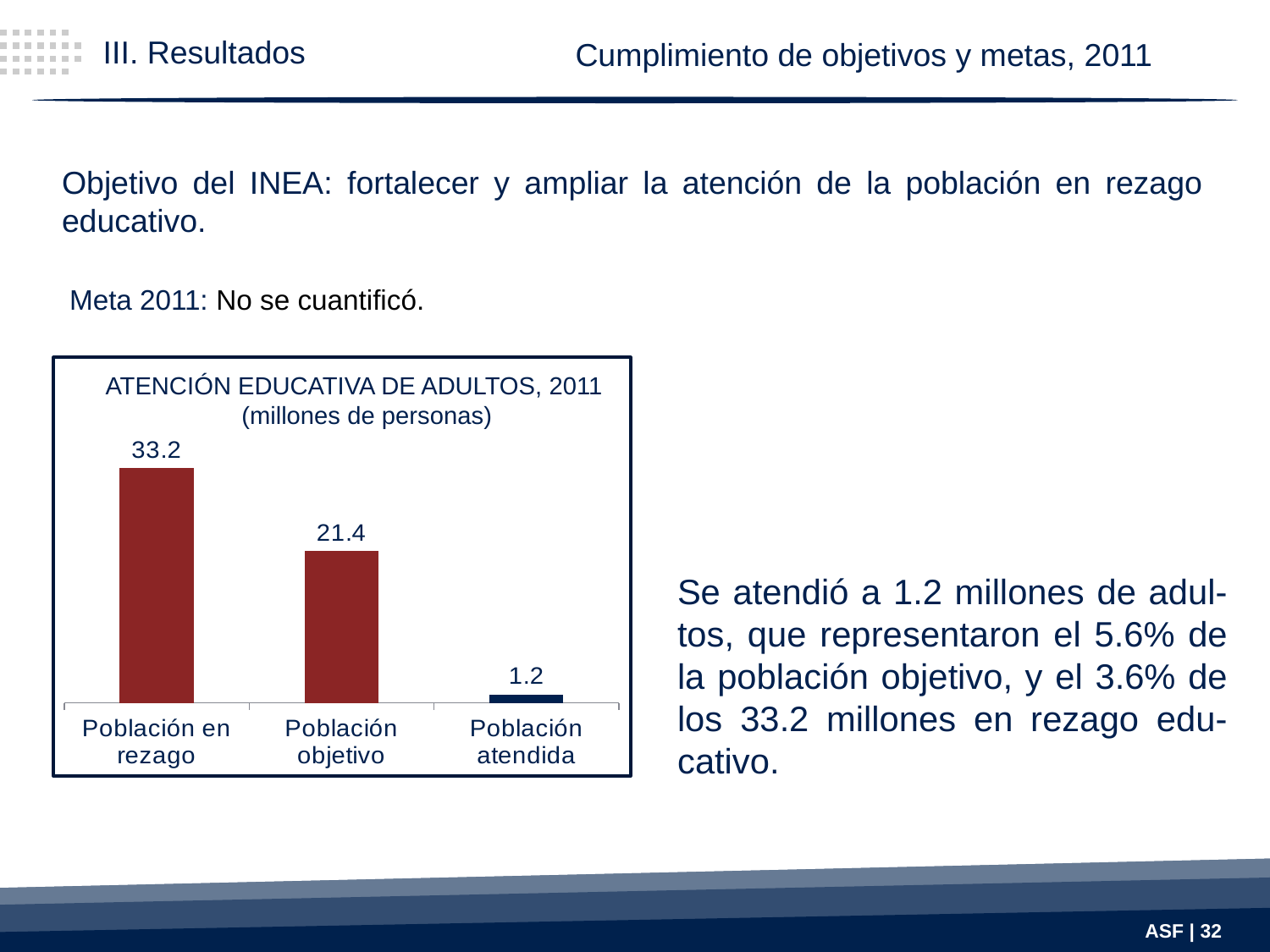

Cumplimiento de objetivos y metas, 2011
III. Resultados

Objetivo del INEA: fortalecer y ampliar la atención de la población en rezago educativo.
Meta 2011: No se cuantificó.

ATENCIÓN EDUCATIVA DE ADULTOS, 2011
(millones de personas)

### Chart

| Category |  |
|---|---|
| Población en rezago | 33.2 |
| Población objetivo | 21.4 |
| Población atendida | 1.2 |
Se atendió a 1.2 millones de adul-tos, que representaron el 5.6% de la población objetivo, y el 3.6% de los 33.2 millones en rezago edu-cativo.
ASF | 32